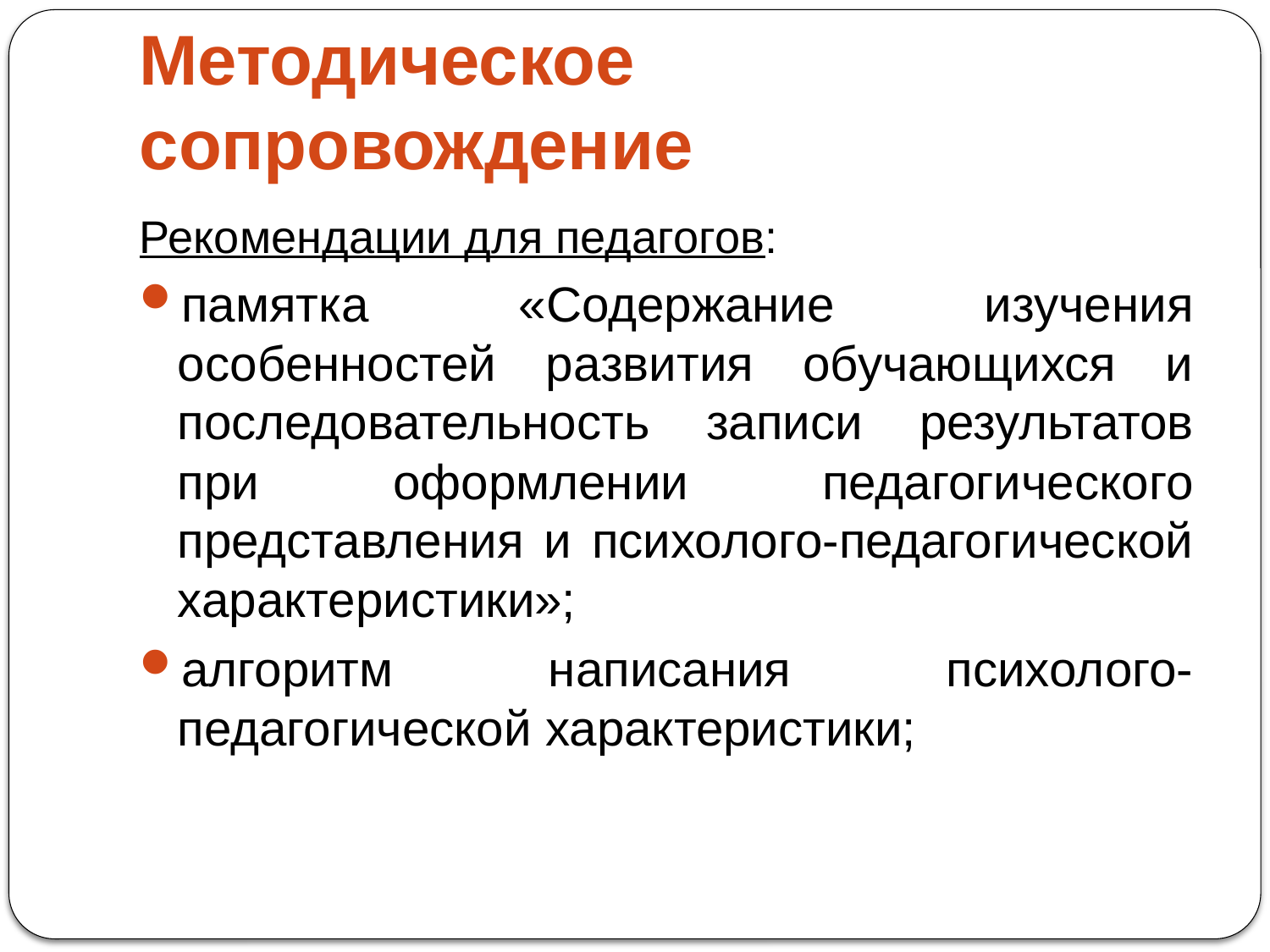

# Методическое сопровождение
Рекомендации для педагогов:
памятка «Содержание изучения особенностей развития обучающихся и последовательность записи результатов при оформлении педагогического представления и психолого-педагогической характеристики»;
алгоритм написания психолого-педагогической характеристики;